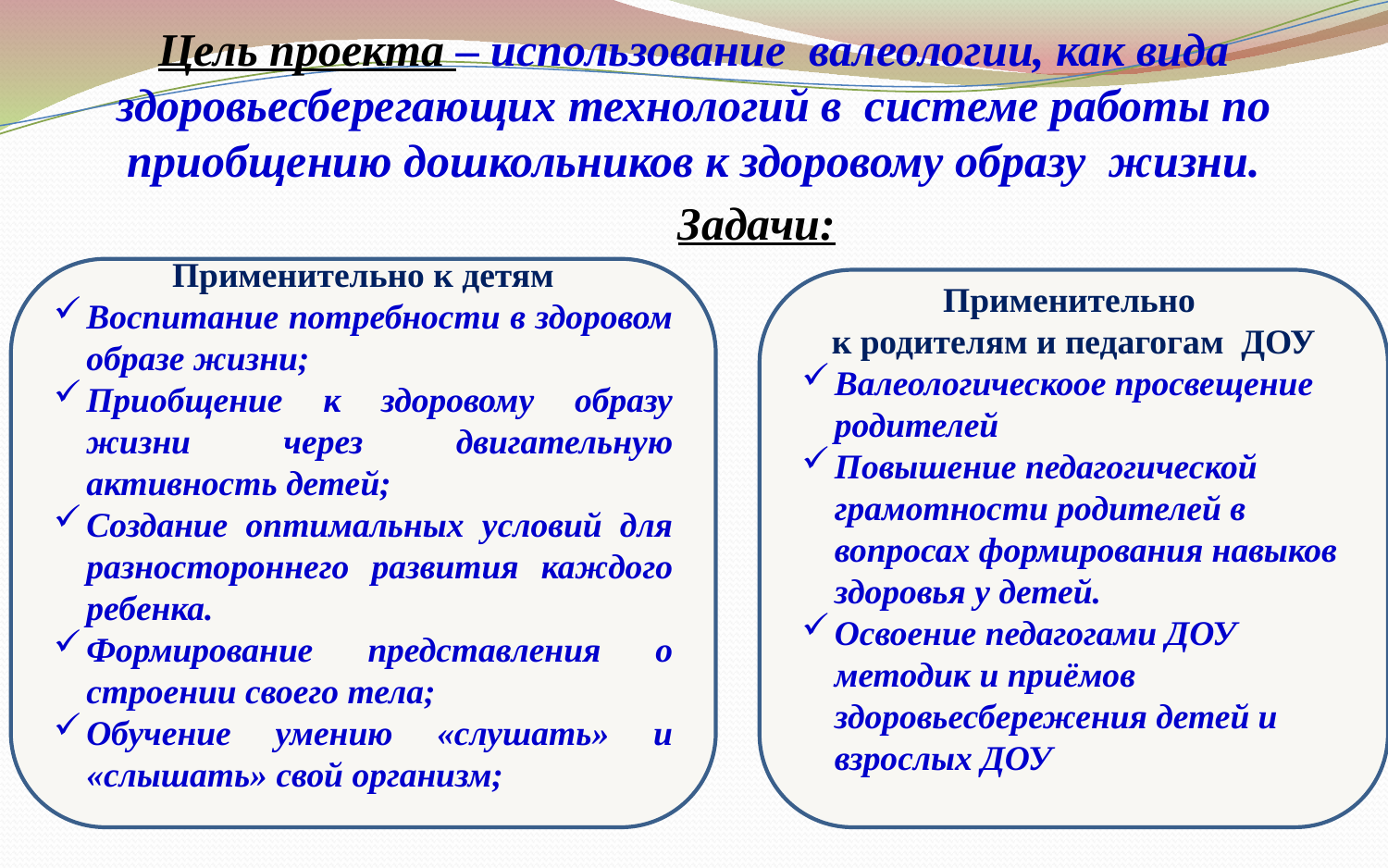

Цель проекта – использование  валеологии, как вида здоровьесберегающих технологий в  системе работы по приобщению дошкольников к здоровому образу  жизни.
Задачи:
Применительно к детям
Воспитание потребности в здоровом образе жизни;
Приобщение к здоровому образу жизни через двигательную активность детей;
Создание оптимальных условий для разностороннего развития каждого ребенка.
Формирование представления о строении своего тела;
Обучение умению «слушать» и «слышать» свой организм;

Применительно
к родителям и педагогам  ДОУ
Валеологическоое просвещение родителей
Повышение педагогической грамотности родителей в вопросах формирования навыков здоровья у детей.
Освоение педагогами ДОУ методик и приёмов здоровьесбережения детей и взрослых ДОУ